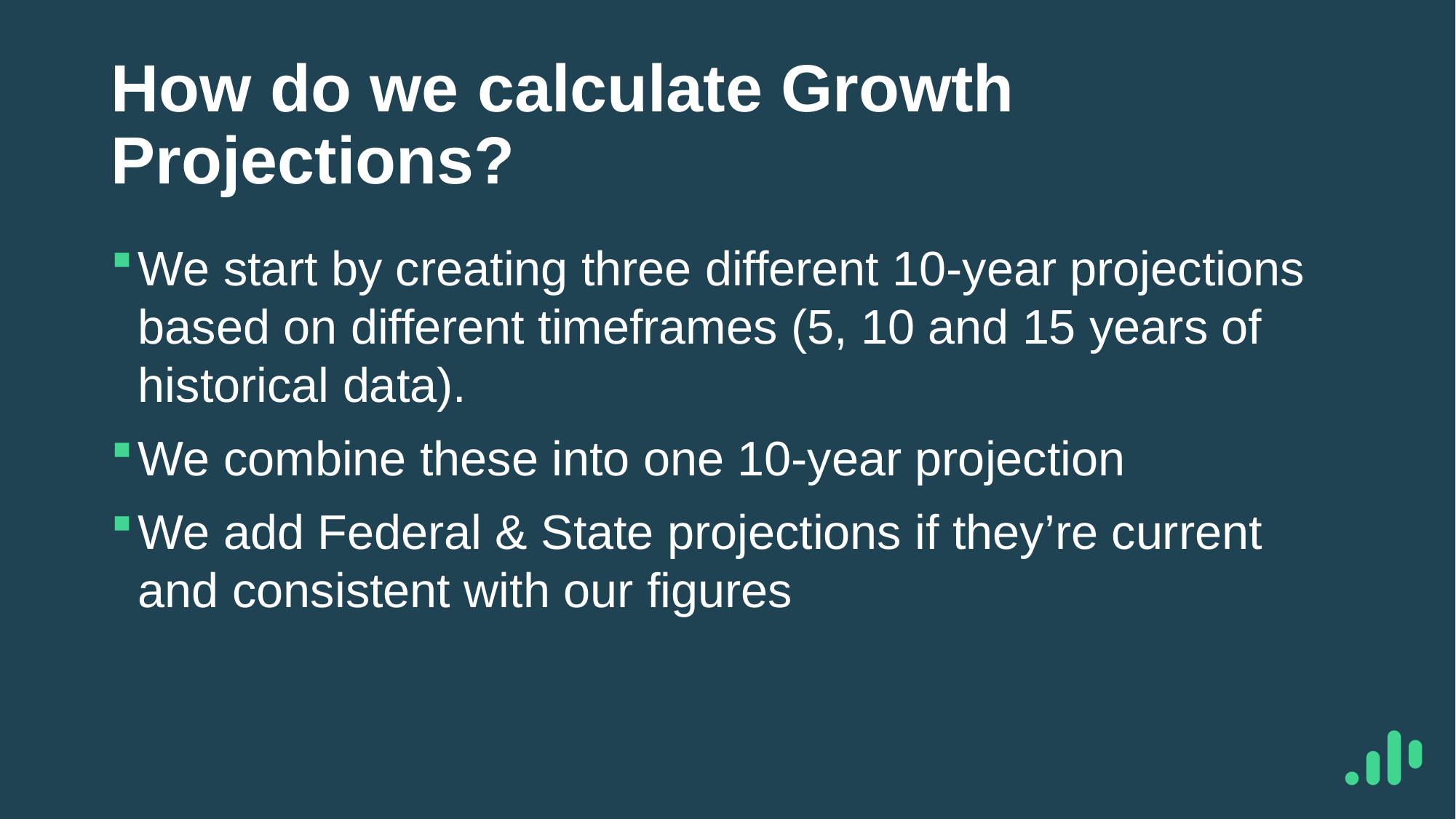

# How do we calculate Growth Projections?
We start by creating three different 10-year projections based on different timeframes (5, 10 and 15 years of historical data).
We combine these into one 10-year projection
We add Federal & State projections if they’re current and consistent with our figures